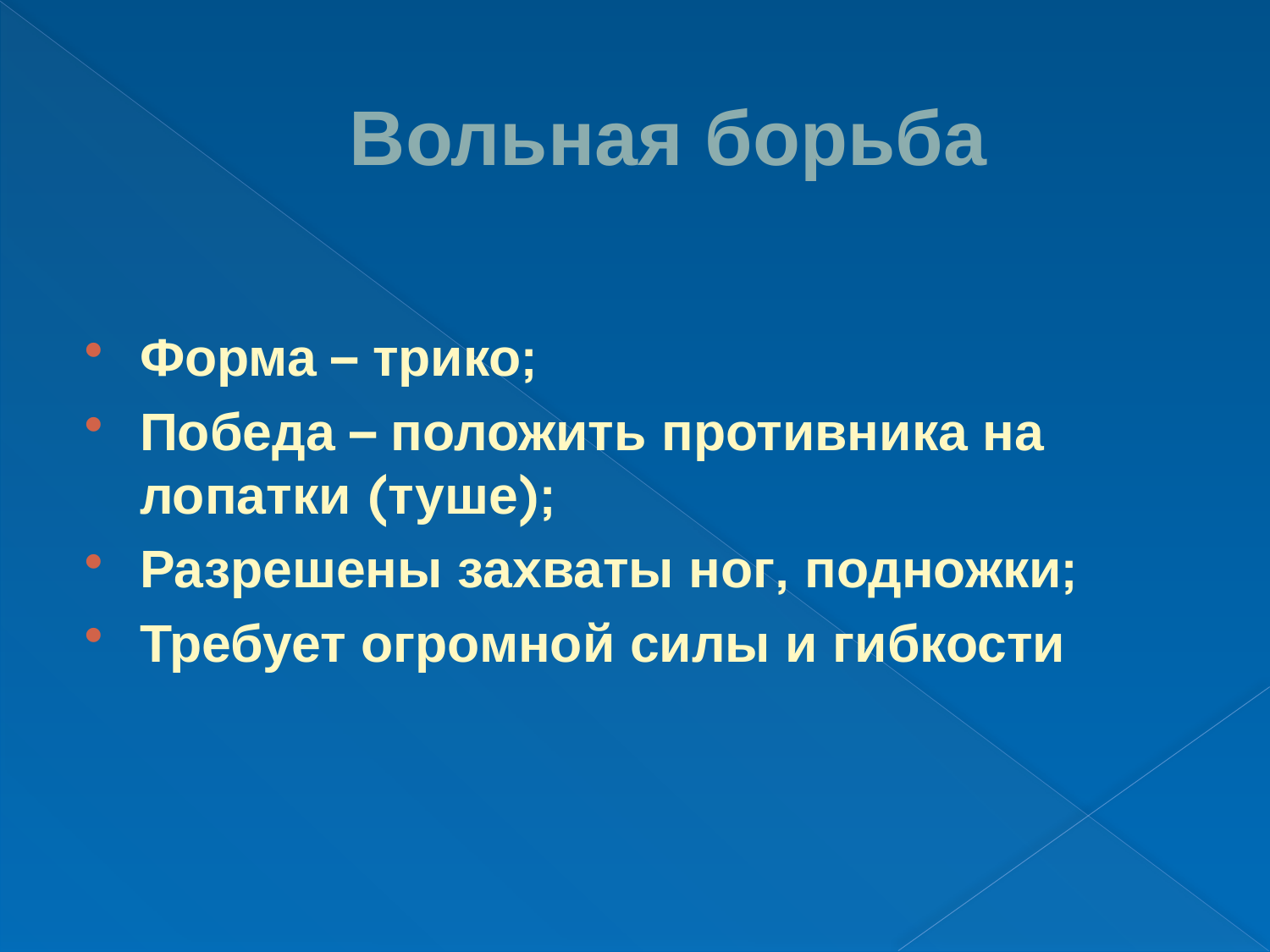

# Вольная борьба
Форма – трико;
Победа – положить противника на лопатки (туше);
Разрешены захваты ног, подножки;
Требует огромной силы и гибкости